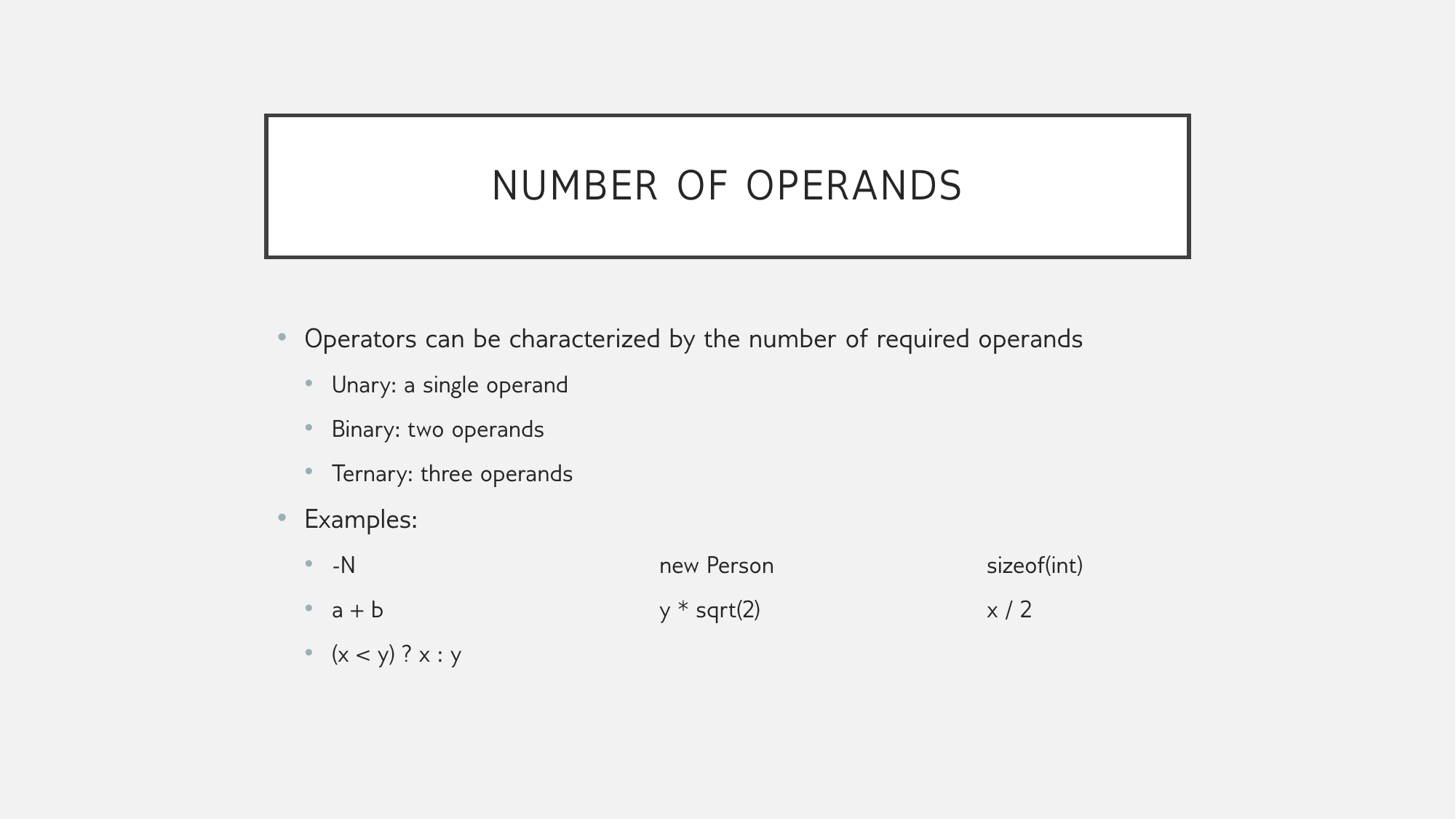

# Number of Operands
Operators can be characterized by the number of required operands
Unary: a single operand
Binary: two operands
Ternary: three operands
Examples:
-N			new Person		sizeof(int)
a + b			y * sqrt(2)			x / 2
(x < y) ? x : y